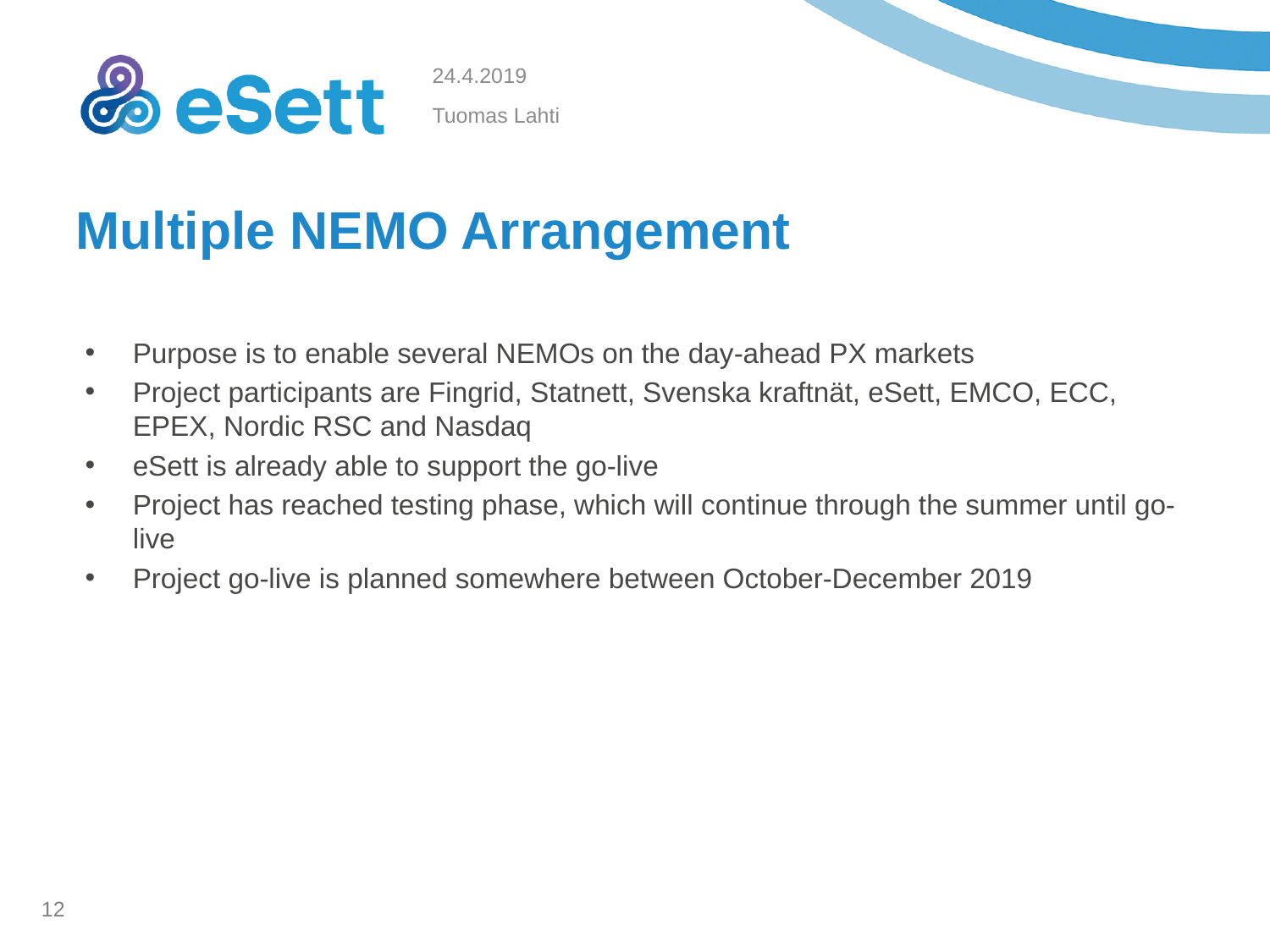

24.4.2019
Tuomas Lahti
# Multiple NEMO Arrangement
Purpose is to enable several NEMOs on the day-ahead PX markets
Project participants are Fingrid, Statnett, Svenska kraftnät, eSett, EMCO, ECC, EPEX, Nordic RSC and Nasdaq
eSett is already able to support the go-live
Project has reached testing phase, which will continue through the summer until go-live
Project go-live is planned somewhere between October-December 2019